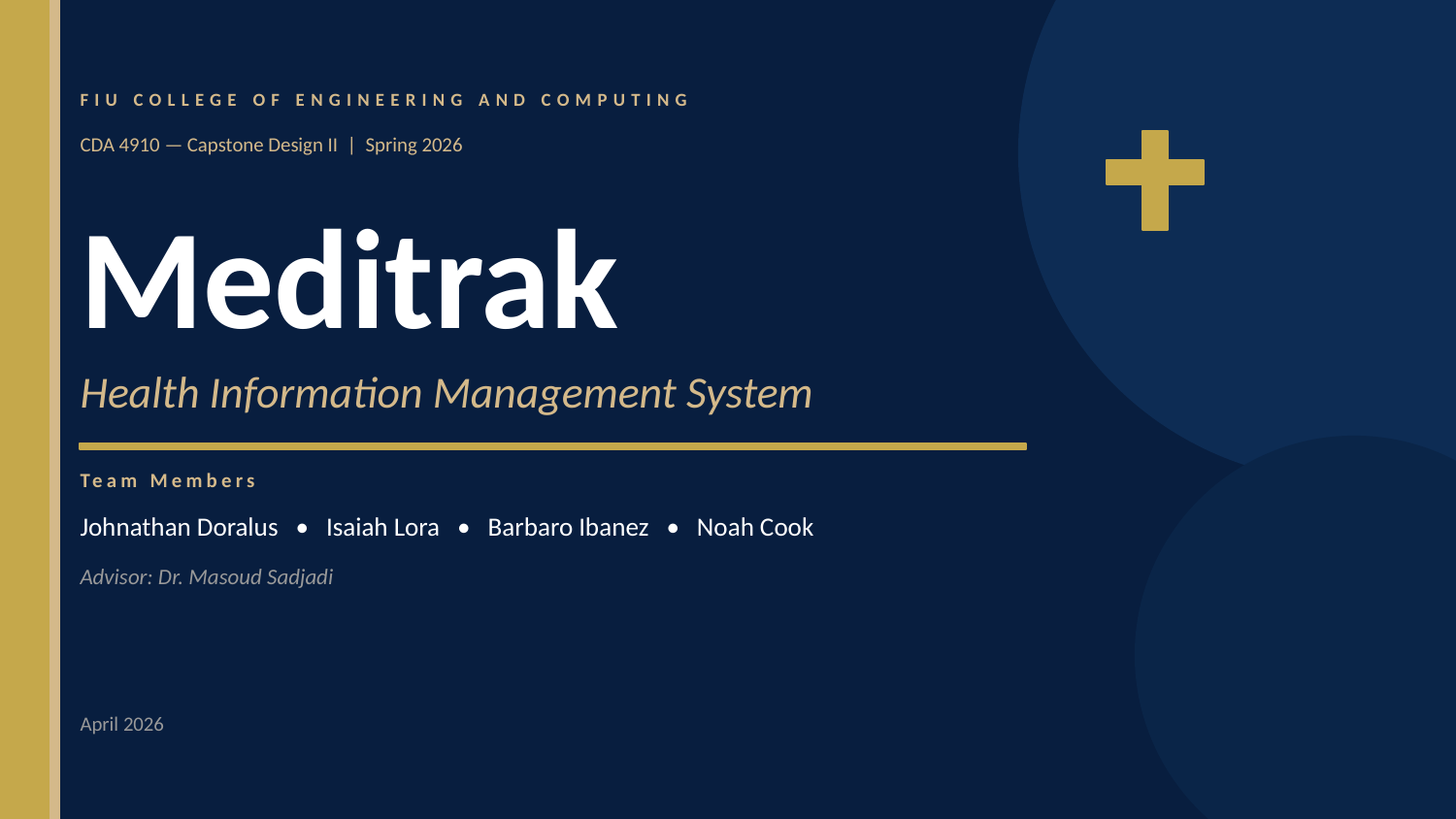

FIU COLLEGE OF ENGINEERING AND COMPUTING
CDA 4910 — Capstone Design II  |  Spring 2026

Meditrak
Health Information Management System

Team Members
Johnathan Doralus   •   Isaiah Lora   •   Barbaro Ibanez   •   Noah Cook
Advisor: Dr. Masoud Sadjadi
April 2026